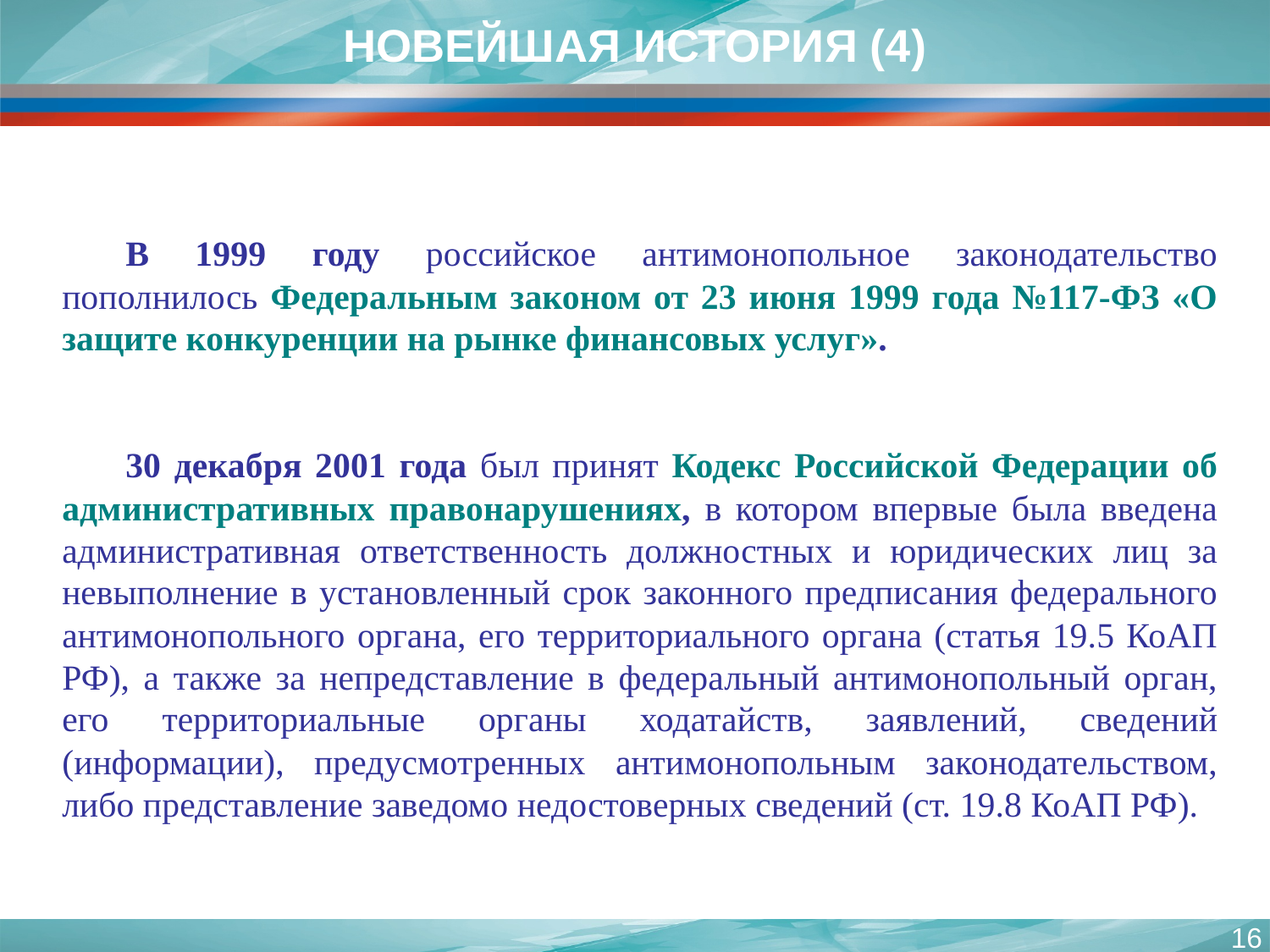

НОВЕЙШАЯ ИСТОРИЯ (4)
В 1999 году российское антимонопольное законодательство пополнилось Федеральным законом от 23 июня 1999 года №117-ФЗ «О защите конкуренции на рынке финансовых услуг».

30 декабря 2001 года был принят Кодекс Российской Федерации об административных правонарушениях, в котором впервые была введена административная ответственность должностных и юридических лиц за невыполнение в установленный срок законного предписания федерального антимонопольного органа, его территориального органа (статья 19.5 КоАП РФ), а также за непредставление в федеральный антимонопольный орган, его территориальные органы ходатайств, заявлений, сведений (информации), предусмотренных антимонопольным законодательством, либо представление заведомо недостоверных сведений (ст. 19.8 КоАП РФ).
16